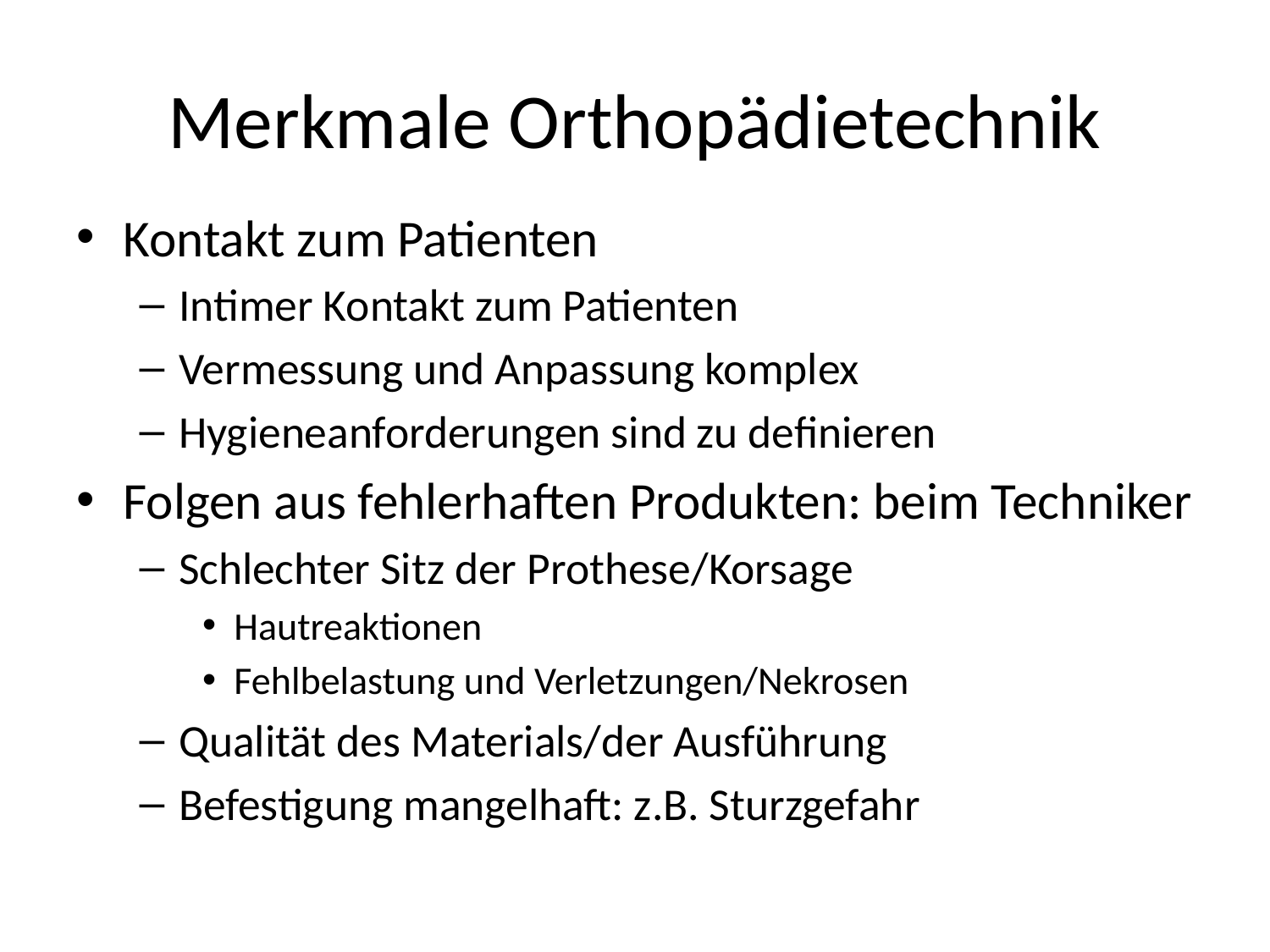

# Merkmale Orthopädietechnik
Kontakt zum Patienten
Intimer Kontakt zum Patienten
Vermessung und Anpassung komplex
Hygieneanforderungen sind zu definieren
Folgen aus fehlerhaften Produkten: beim Techniker
Schlechter Sitz der Prothese/Korsage
Hautreaktionen
Fehlbelastung und Verletzungen/Nekrosen
Qualität des Materials/der Ausführung
Befestigung mangelhaft: z.B. Sturzgefahr